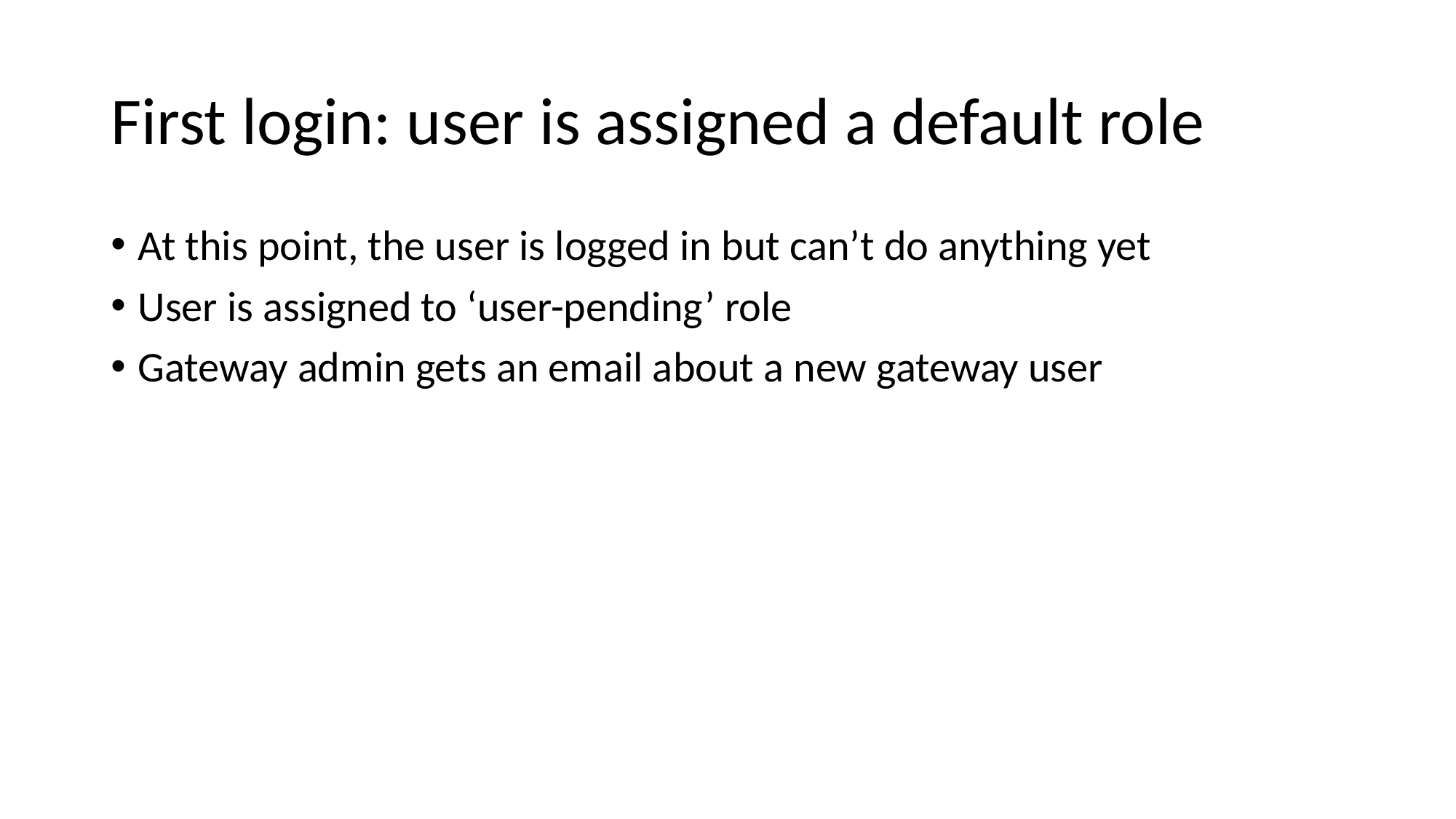

# First login: user is assigned a default role
At this point, the user is logged in but can’t do anything yet
User is assigned to ‘user-pending’ role
Gateway admin gets an email about a new gateway user